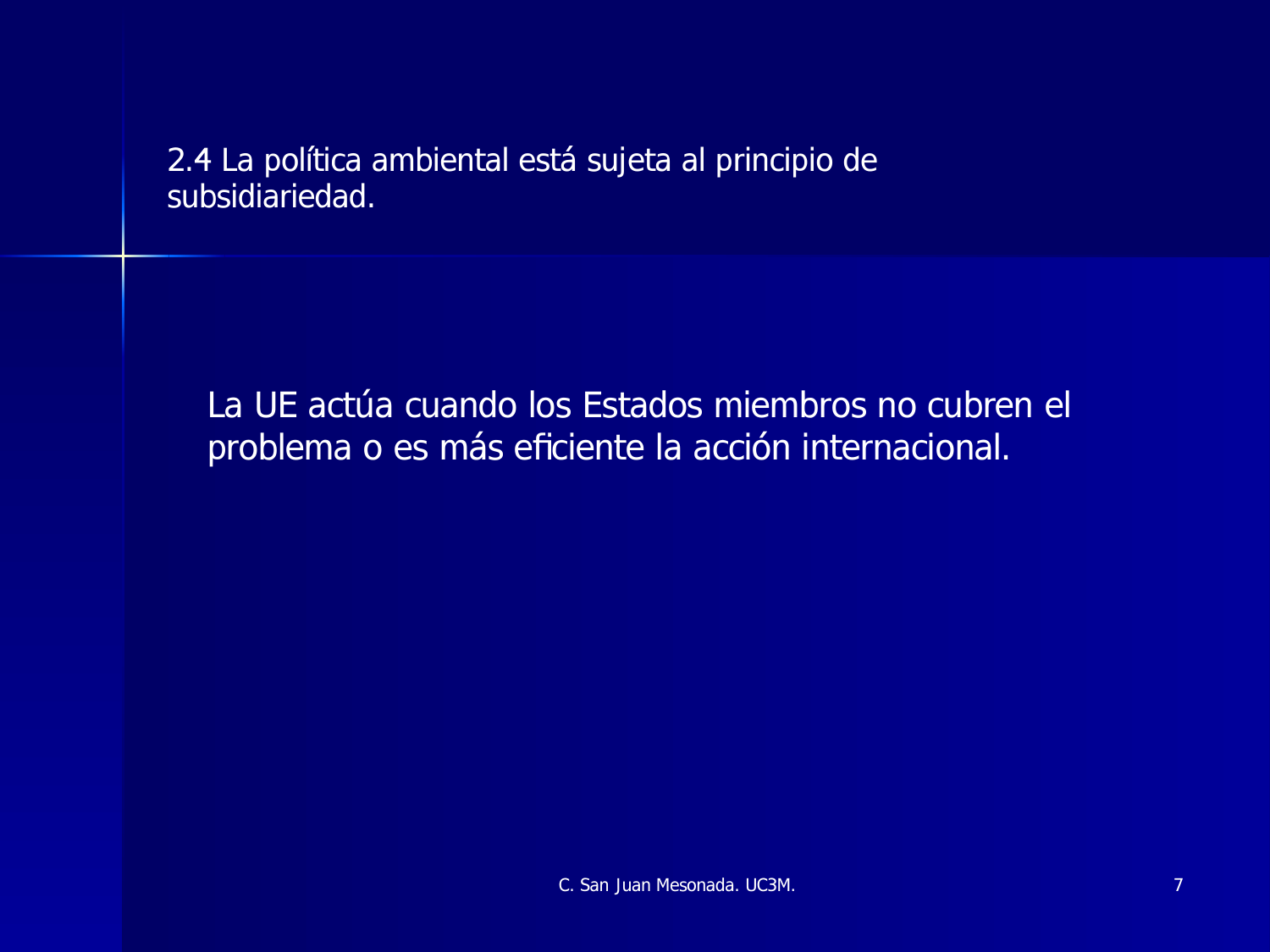

2.4 La política ambiental está sujeta al principio de subsidiariedad.
La UE actúa cuando los Estados miembros no cubren el problema o es más eficiente la acción internacional.
C. San Juan Mesonada. UC3M.
7